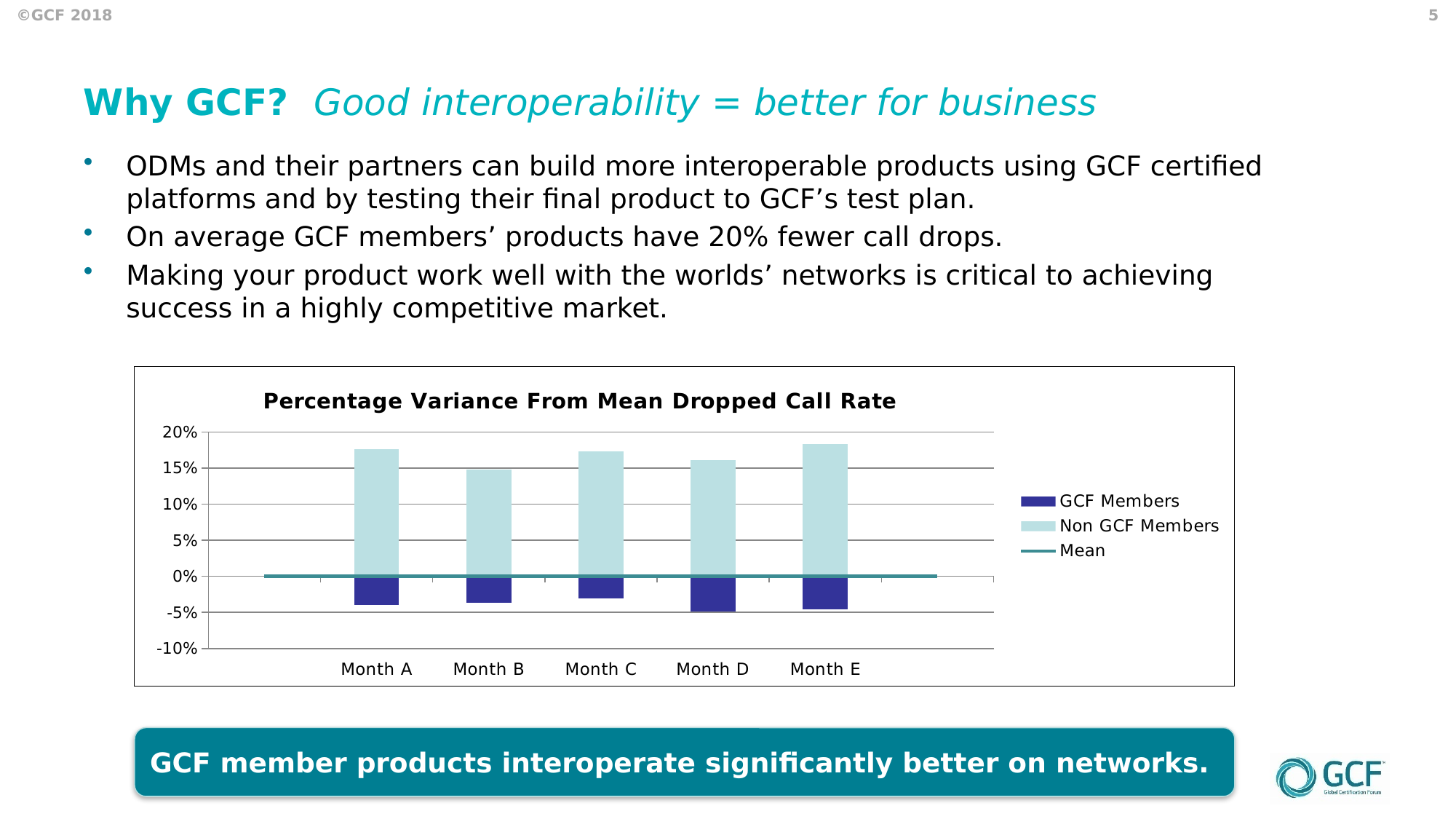

5
# Why GCF?  Good interoperability = better for business
ODMs and their partners can build more interoperable products using GCF certified platforms and by testing their final product to GCF’s test plan.
On average GCF members’ products have 20% fewer call drops.
Making your product work well with the worlds’ networks is critical to achieving success in a highly competitive market.

### Chart: Percentage Variance From Mean Dropped Call Rate

| Category | Non GCF Members | GCF Members | Mean |
|---|---|---|---|
|  | None | None | 0.0 |
| Month A | 0.176470588235294 | -0.0392156862745099 | 0.0 |
| Month B | 0.148148148148148 | -0.0370370370370371 | 0.0 |
| Month C | 0.172912337318664 | -0.0308374636991877 | 0.0 |
| Month D | 0.161042985768667 | -0.0489731229125437 | 0.0 |
| Month E | 0.183079490576687 | -0.0458727262905639 | 0.0 |
GCF member products interoperate significantly better on networks.